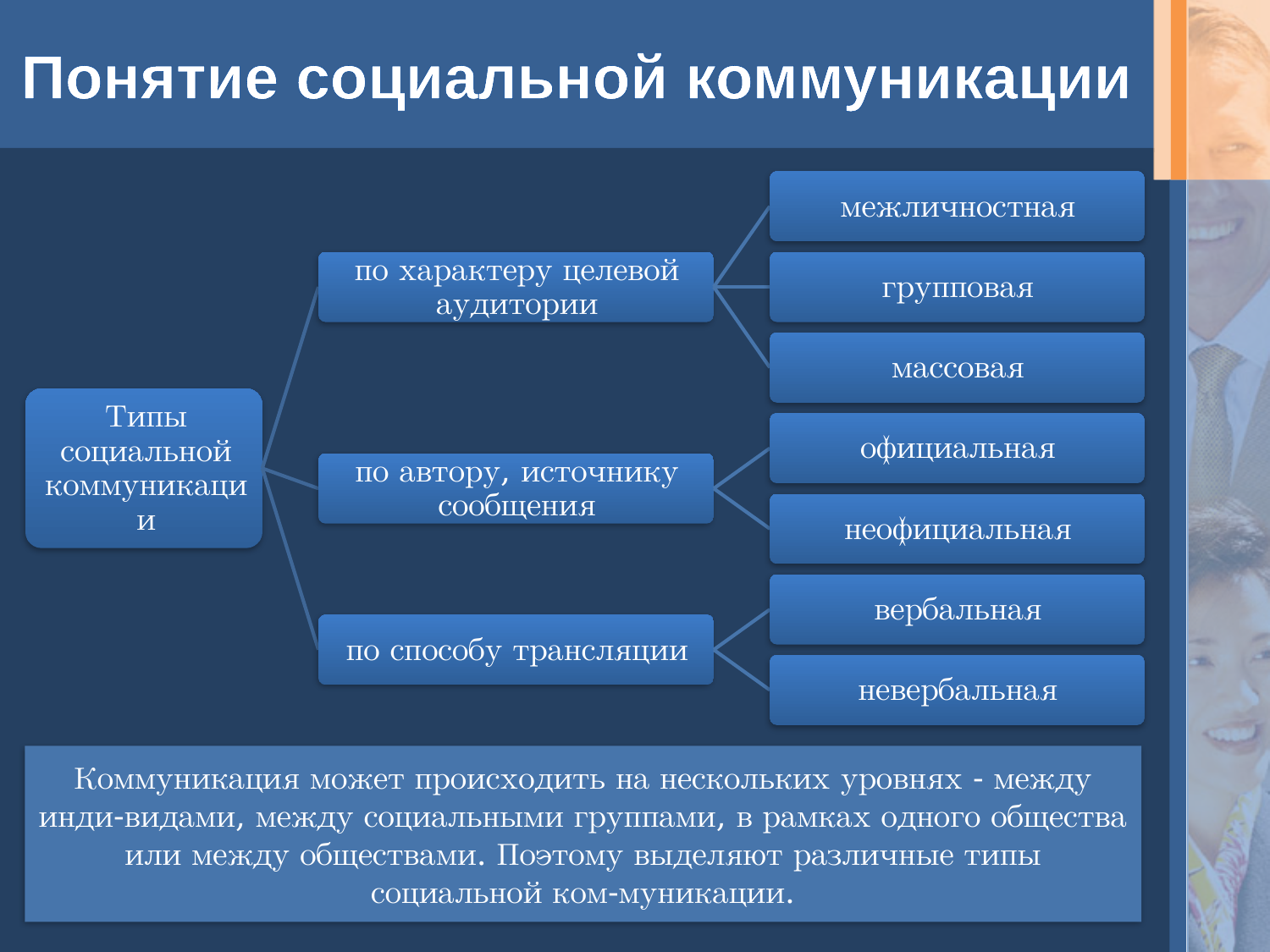

# Понятие социальной коммуникации
Типы социальной коммуникации

по характеру целевой аудитории

межличностная

групповая

массовая

по автору, источнику сообщения

официальная

неофициальная

по способу трансляции

вербальная

невербальная
Коммуникация может происходить на нескольких уровнях - между инди-видами, между социальными группами, в рамках одного общества или между обществами. Поэтому выделяют различные типы социальной ком-муникации.